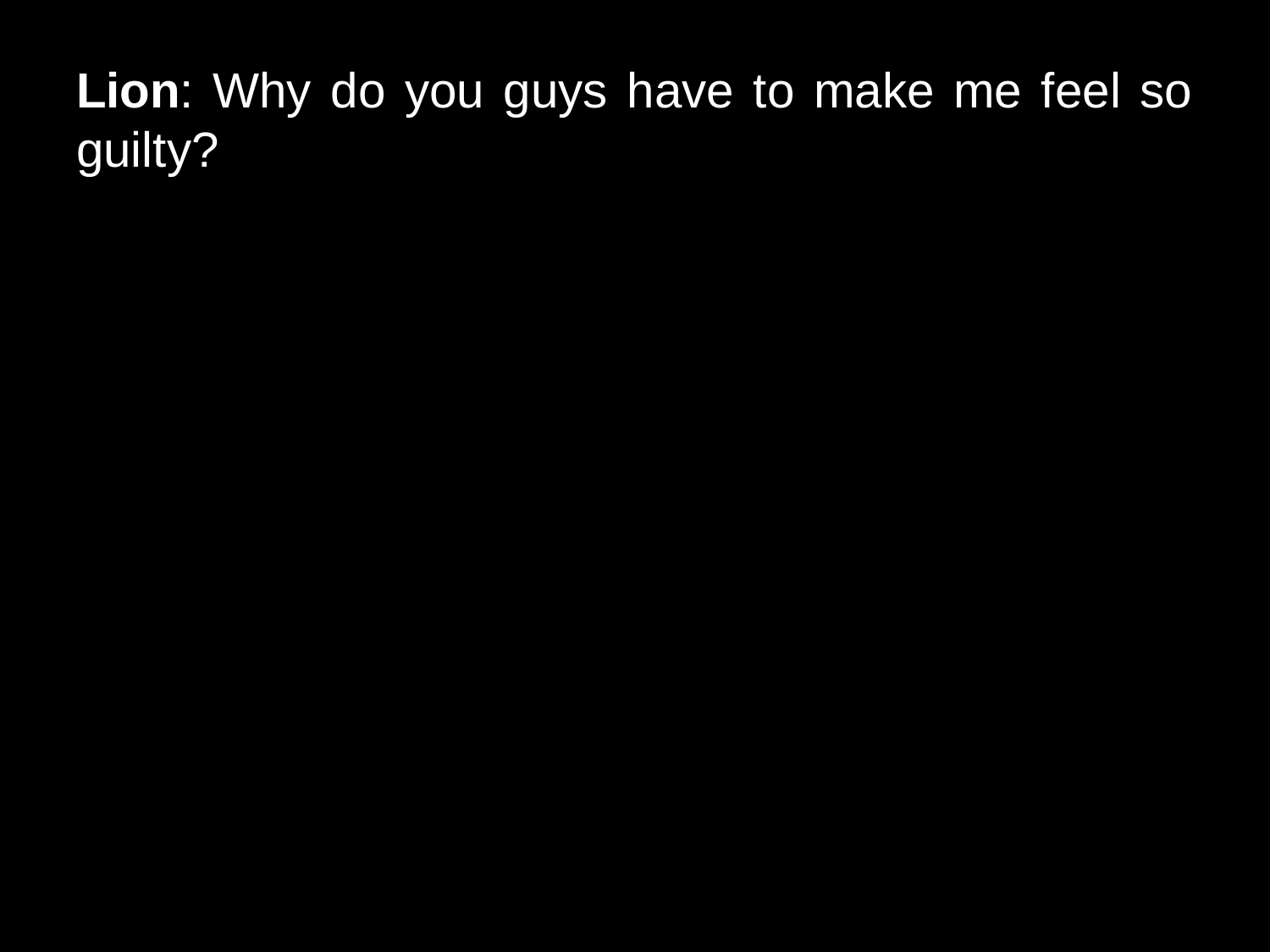

# Lion: Why do you guys have to make me feel so guilty?